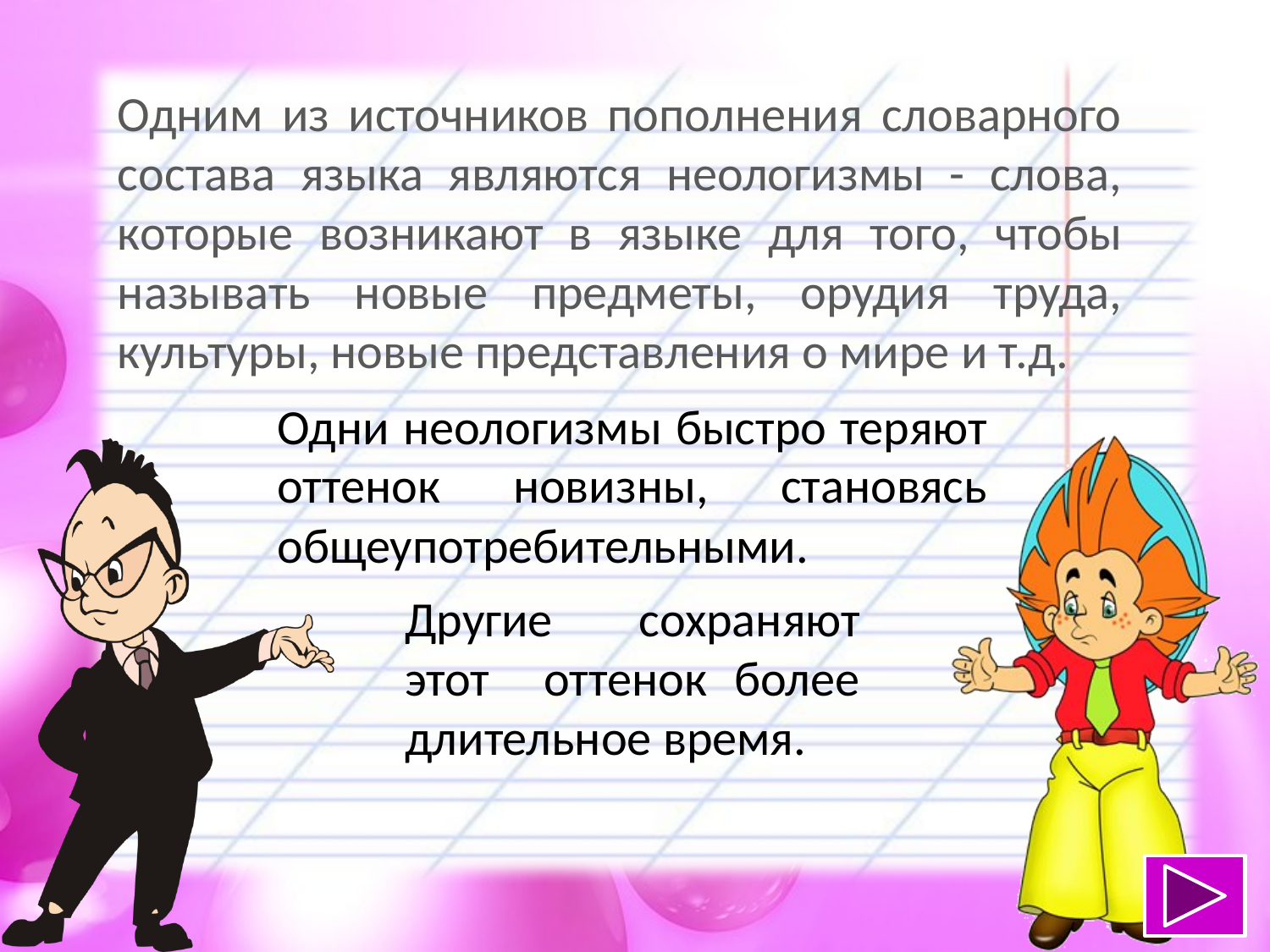

Одним из источников пополнения словарного состава языка являются неологизмы - слова, которые возникают в языке для того, чтобы называть новые предметы, орудия труда, культуры, новые представления о мире и т.д.
Одни неологизмы быстро теряют оттенок новизны, становясь общеупотребительными.

Другие сохраняют этот  оттенок более длительное время.